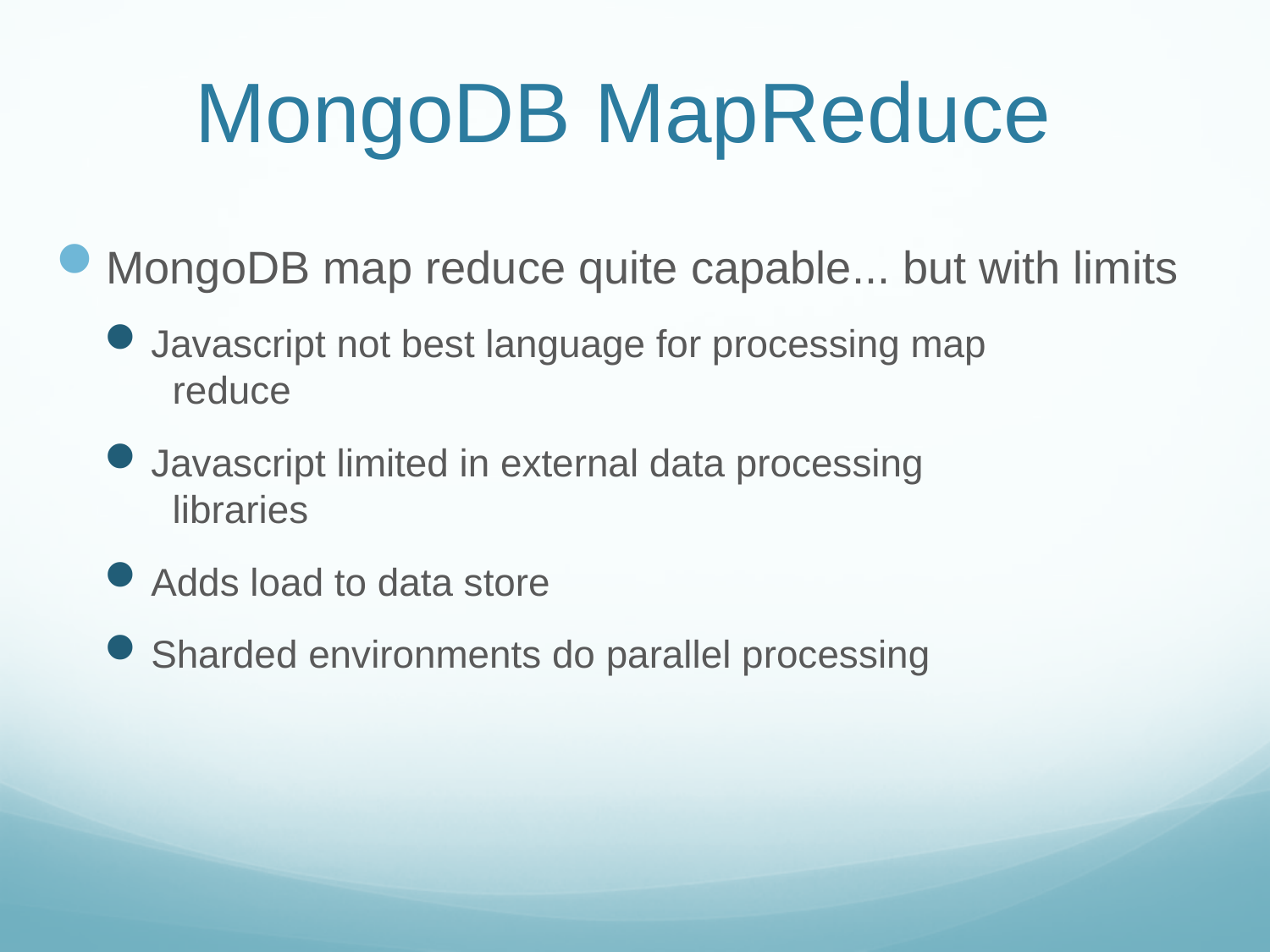

# MongoDB MapReduce
MongoDB map reduce quite capable... but with limits
Javascript not best language for processing map
  reduce
Javascript limited in external data processing
  libraries
Adds load to data store
Sharded environments do parallel processing